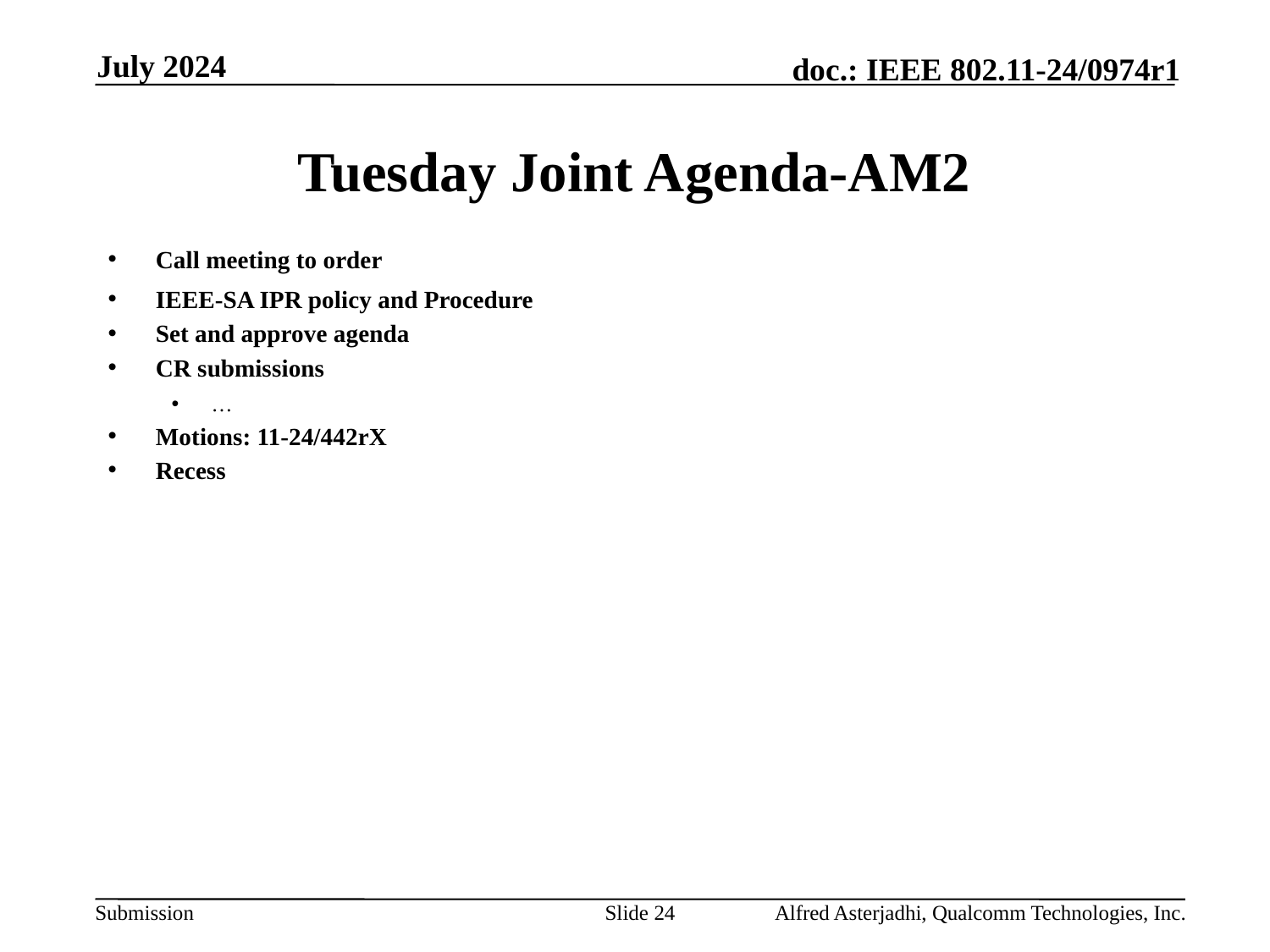

July 2024
# Tuesday Joint Agenda-AM2
Call meeting to order
IEEE-SA IPR policy and Procedure
Set and approve agenda
CR submissions
…
Motions: 11-24/442rX
Recess
Slide 24
Alfred Asterjadhi, Qualcomm Technologies, Inc.